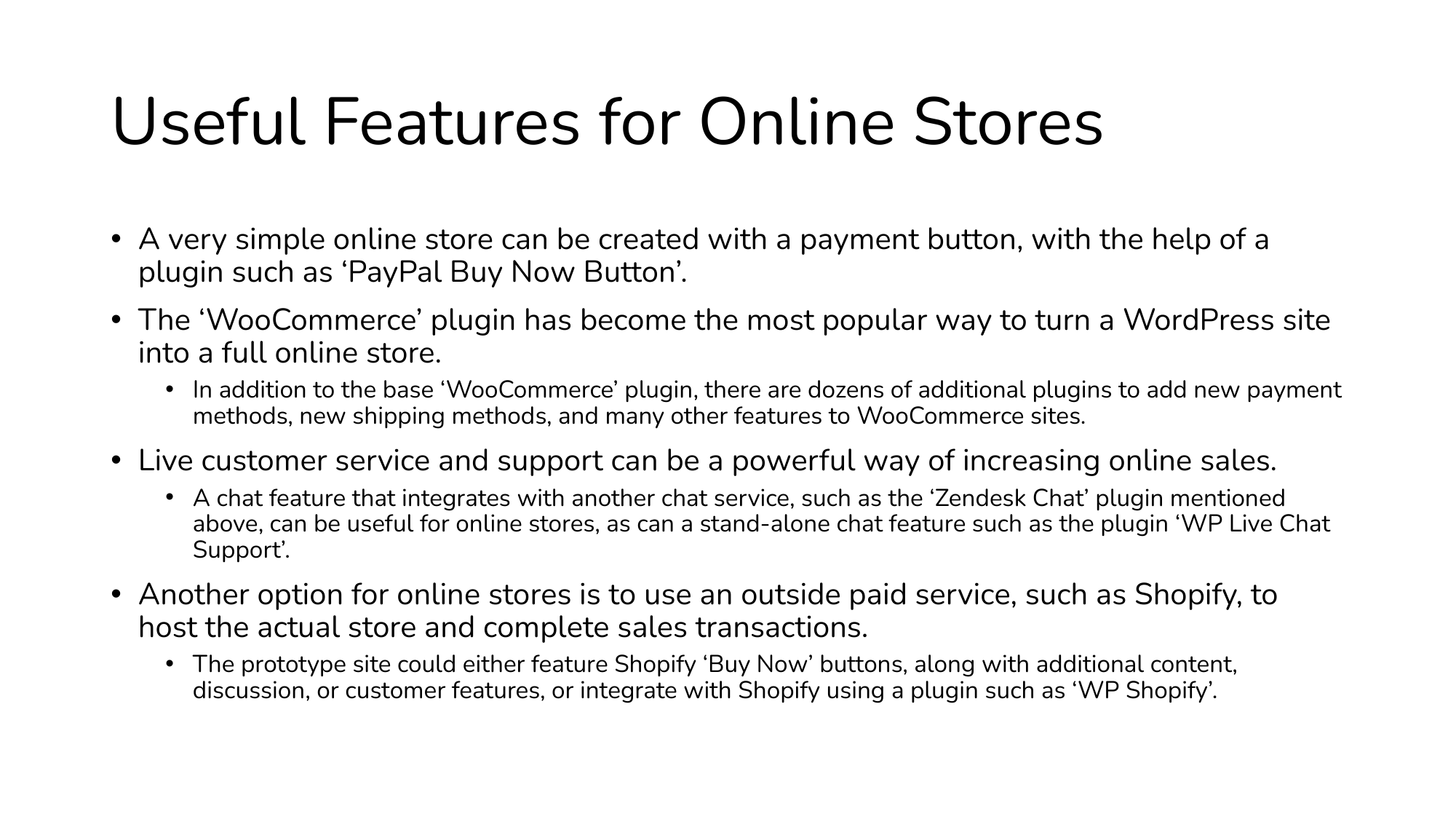

# Useful Features for Online Stores
A very simple online store can be created with a payment button, with the help of a plugin such as ‘PayPal Buy Now Button’.
The ‘WooCommerce’ plugin has become the most popular way to turn a WordPress site into a full online store.
In addition to the base ‘WooCommerce’ plugin, there are dozens of additional plugins to add new payment methods, new shipping methods, and many other features to WooCommerce sites.
Live customer service and support can be a powerful way of increasing online sales.
A chat feature that integrates with another chat service, such as the ‘Zendesk Chat’ plugin mentioned above, can be useful for online stores, as can a stand-alone chat feature such as the plugin ‘WP Live Chat Support’.
Another option for online stores is to use an outside paid service, such as Shopify, to host the actual store and complete sales transactions.
The prototype site could either feature Shopify ‘Buy Now’ buttons, along with additional content, discussion, or customer features, or integrate with Shopify using a plugin such as ‘WP Shopify’.